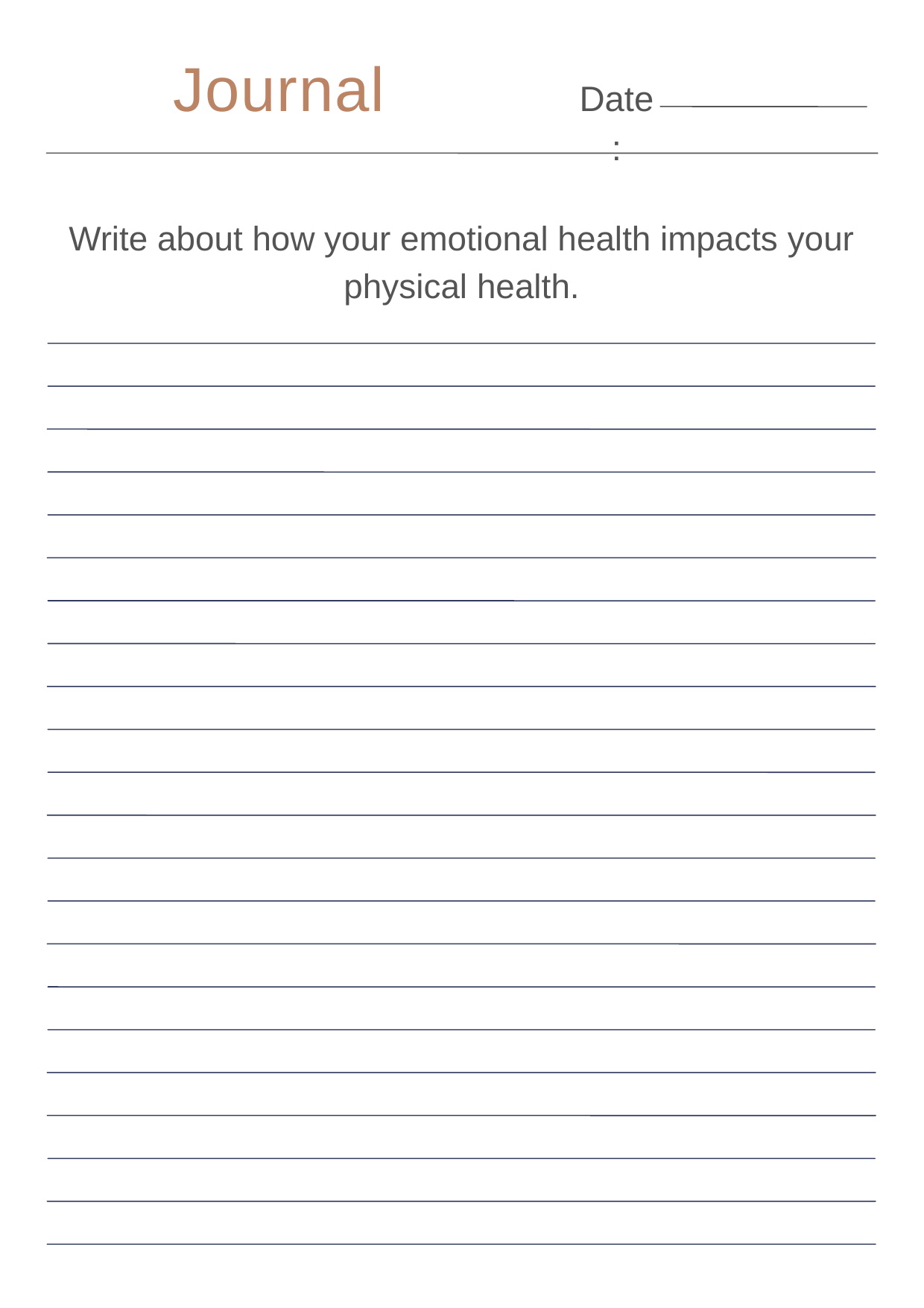

Journal
Date:

Write about how your emotional health impacts your physical health.